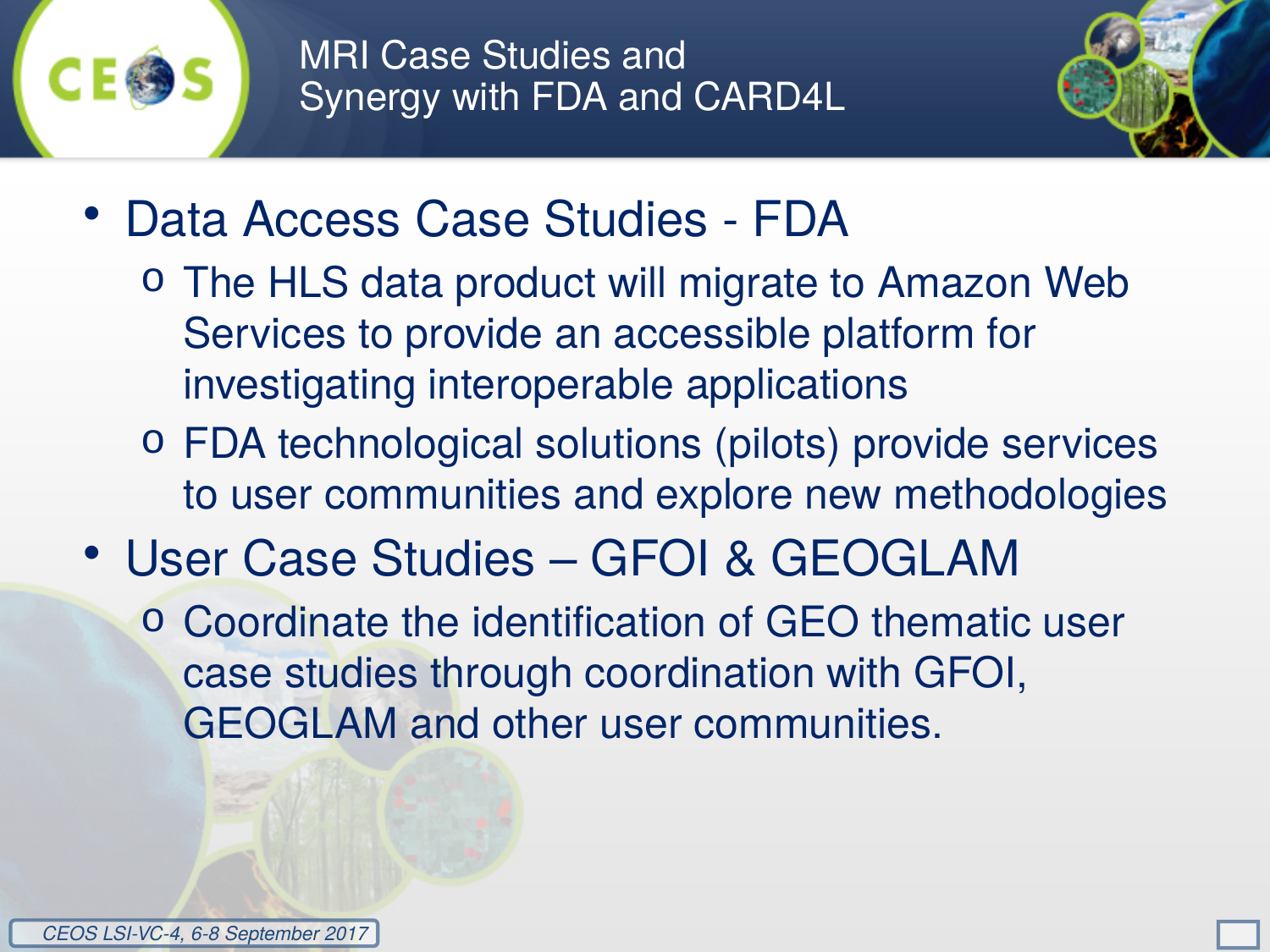

MRI Case Studies and
Synergy with FDA and CARD4L
Data Access Case Studies - FDA
The HLS data product will migrate to Amazon Web Services to provide an accessible platform for investigating interoperable applications
FDA technological solutions (pilots) provide services to user communities and explore new methodologies
User Case Studies – GFOI & GEOGLAM
Coordinate the identification of GEO thematic user case studies through coordination with GFOI, GEOGLAM and other user communities.
5